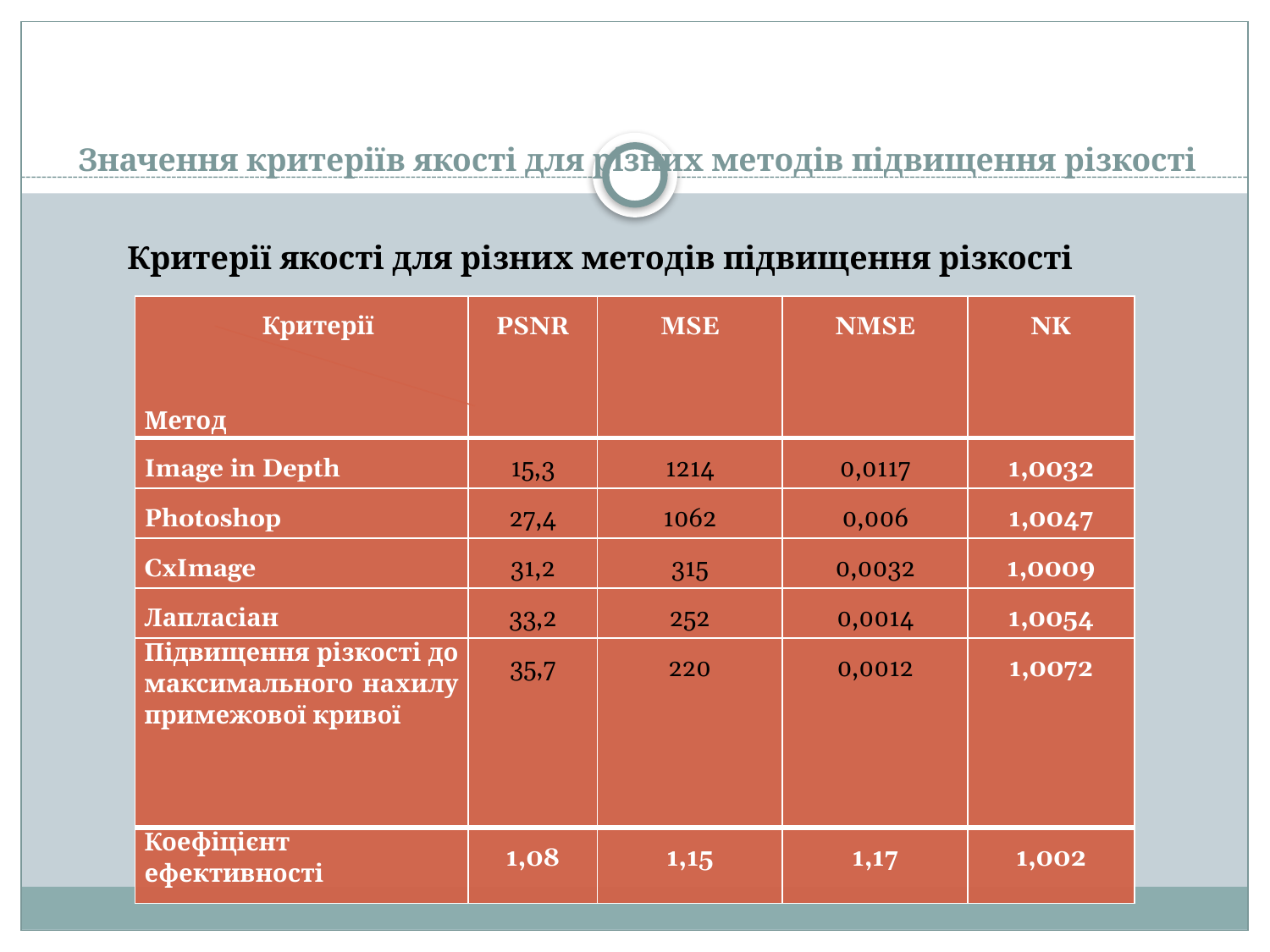

# Значення критеріїв якості для різних методів підвищення різкості
Критерії якості для різних методів підвищення різкості
| Критерії Метод | PSNR | MSE | NMSE | NK |
| --- | --- | --- | --- | --- |
| Image in Depth | 15,3 | 1214 | 0,0117 | 1,0032 |
| Photoshop | 27,4 | 1062 | 0,006 | 1,0047 |
| CxImage | 31,2 | 315 | 0,0032 | 1,0009 |
| Лапласіан | 33,2 | 252 | 0,0014 | 1,0054 |
| Підвищення різкості до максимального нахилу примежової кривої | 35,7 | 220 | 0,0012 | 1,0072 |
| Коефіцієнт ефективності | 1,08 | 1,15 | 1,17 | 1,002 |